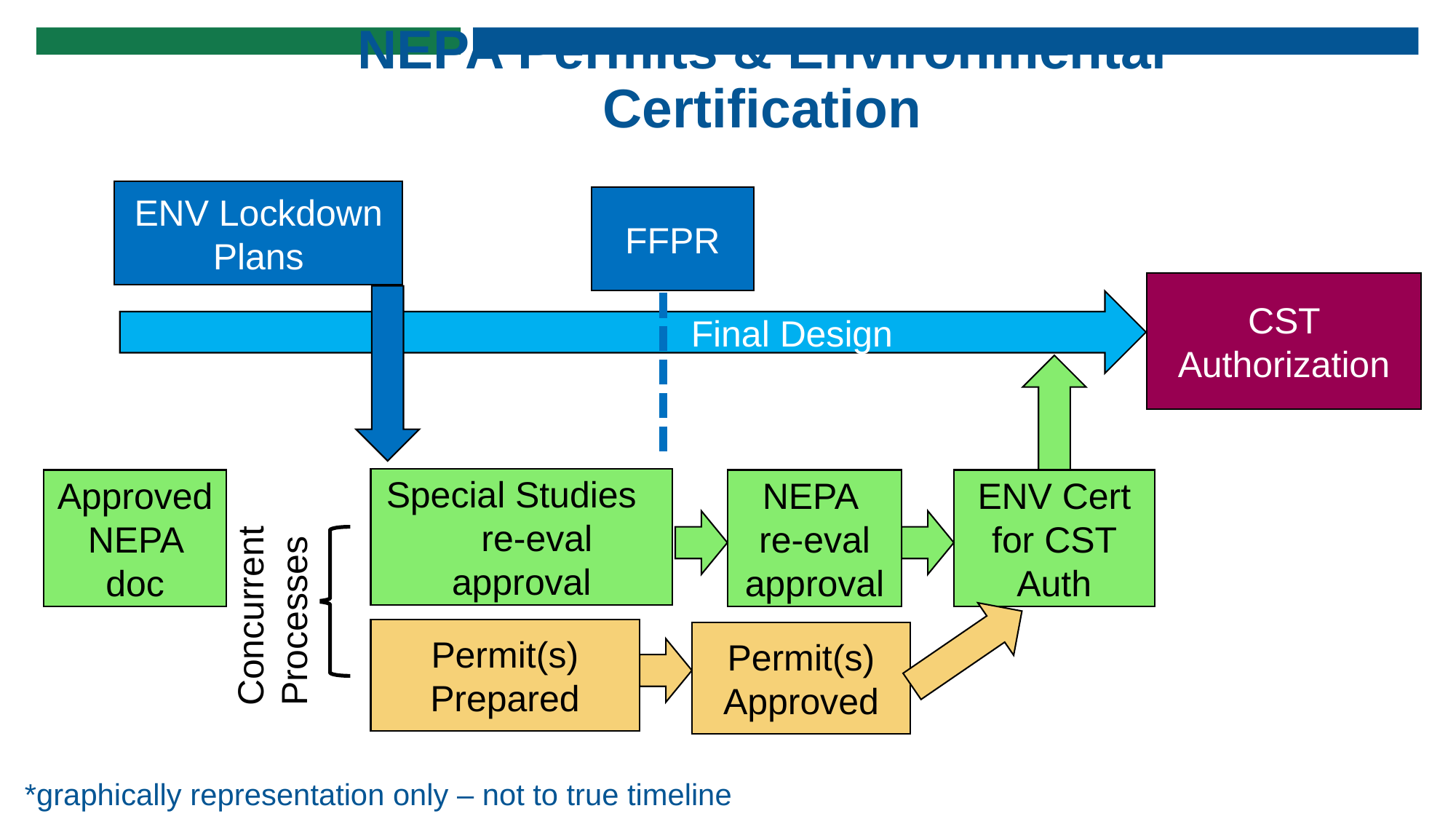

NEPA Permits & Environmental Certification
ENV Lockdown Plans
FFPR
CST Authorization

Final Design

Special Studies      re-eval approval
Approved NEPA doc
NEPA  re-eval approval
ENV Cert for CST Auth

Concurrent Processes

Permit(s) Prepared
Permit(s) Approved

*graphically representation only – not to true timeline